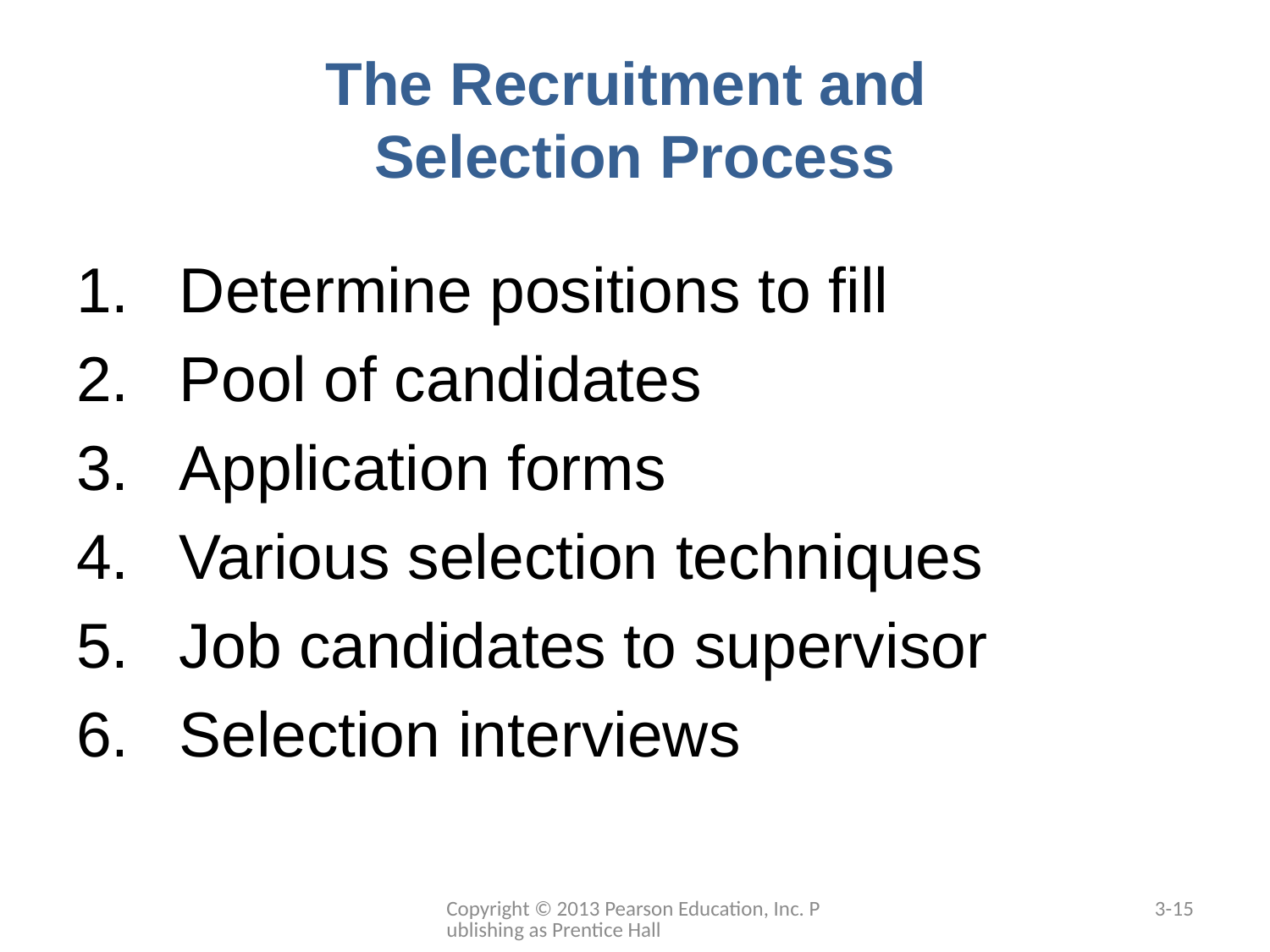

# The Recruitment and Selection Process
Determine positions to fill
Pool of candidates
Application forms
Various selection techniques
Job candidates to supervisor
Selection interviews
Copyright © 2013 Pearson Education, Inc. Publishing as Prentice Hall
3-15